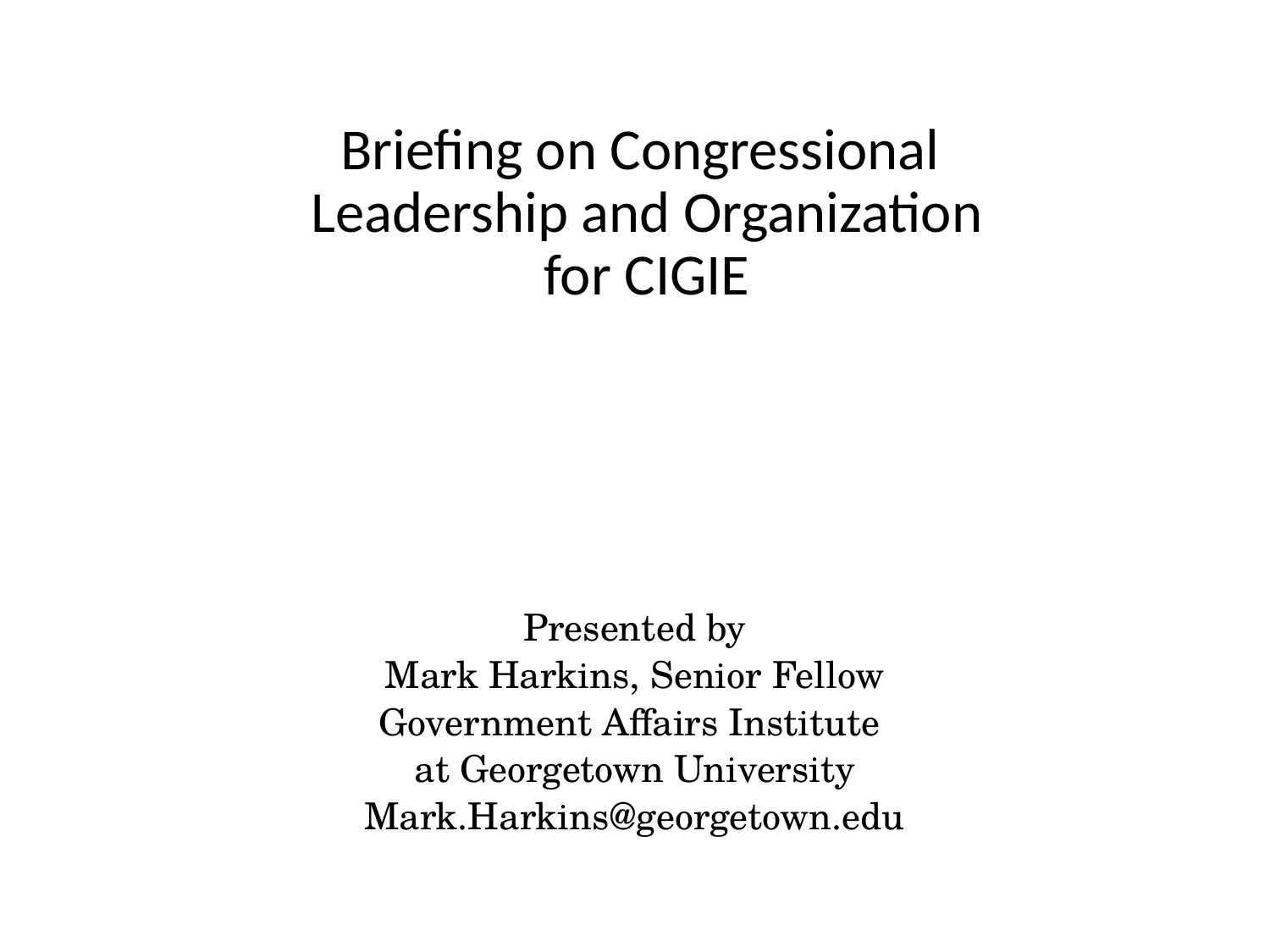

# Briefing on Congressional
Leadership and Organization
for CIGIE

Presented by
Mark Harkins, Senior Fellow
Government Affairs Institute
at Georgetown University
Mark.Harkins@georgetown.edu